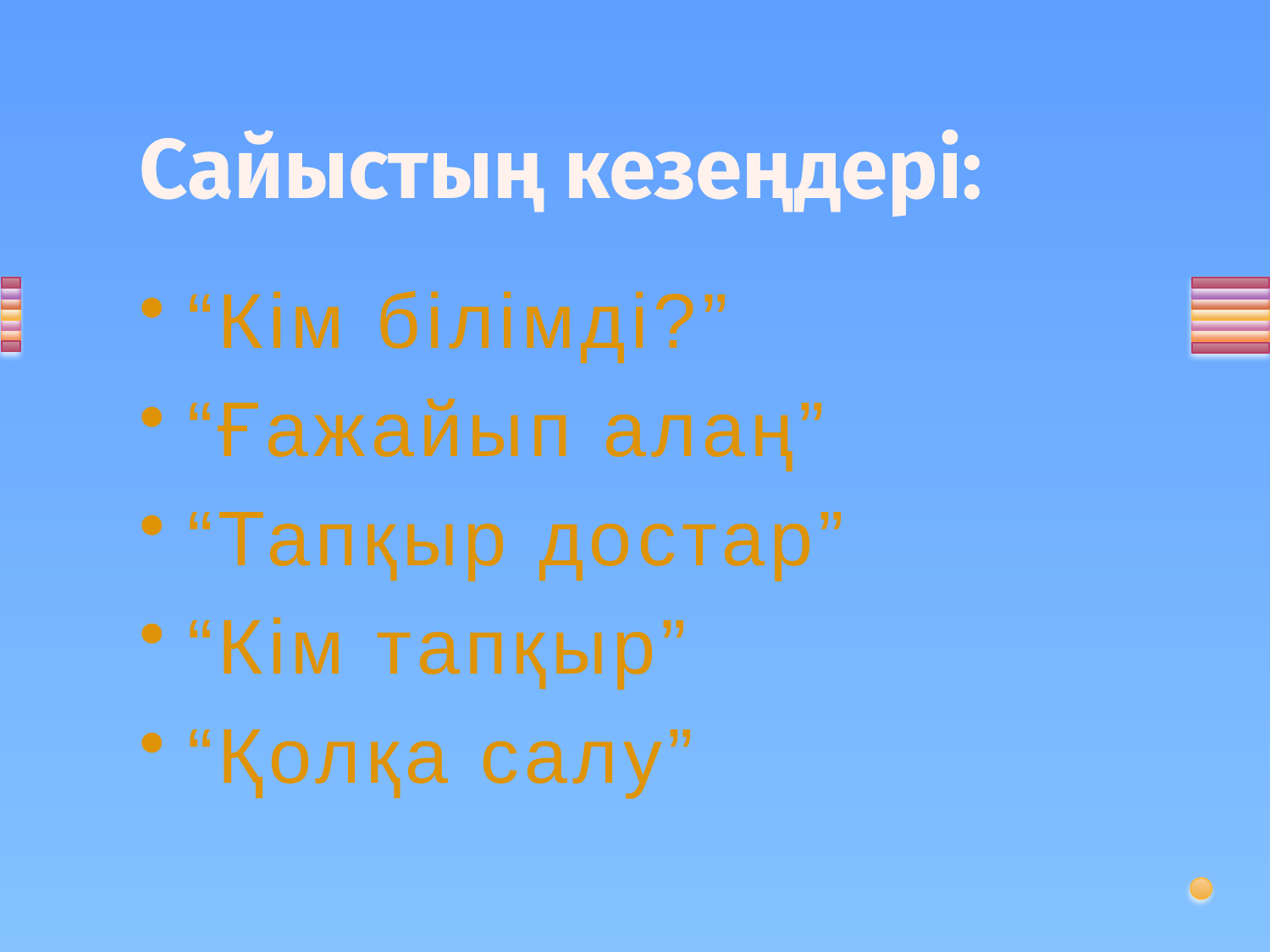

# Сайыстың кезеңдері:

“Кім білімді?”
“Ғажайып алаң”
“Тапқыр достар”
“Кім тапқыр”
“Қолқа салу”